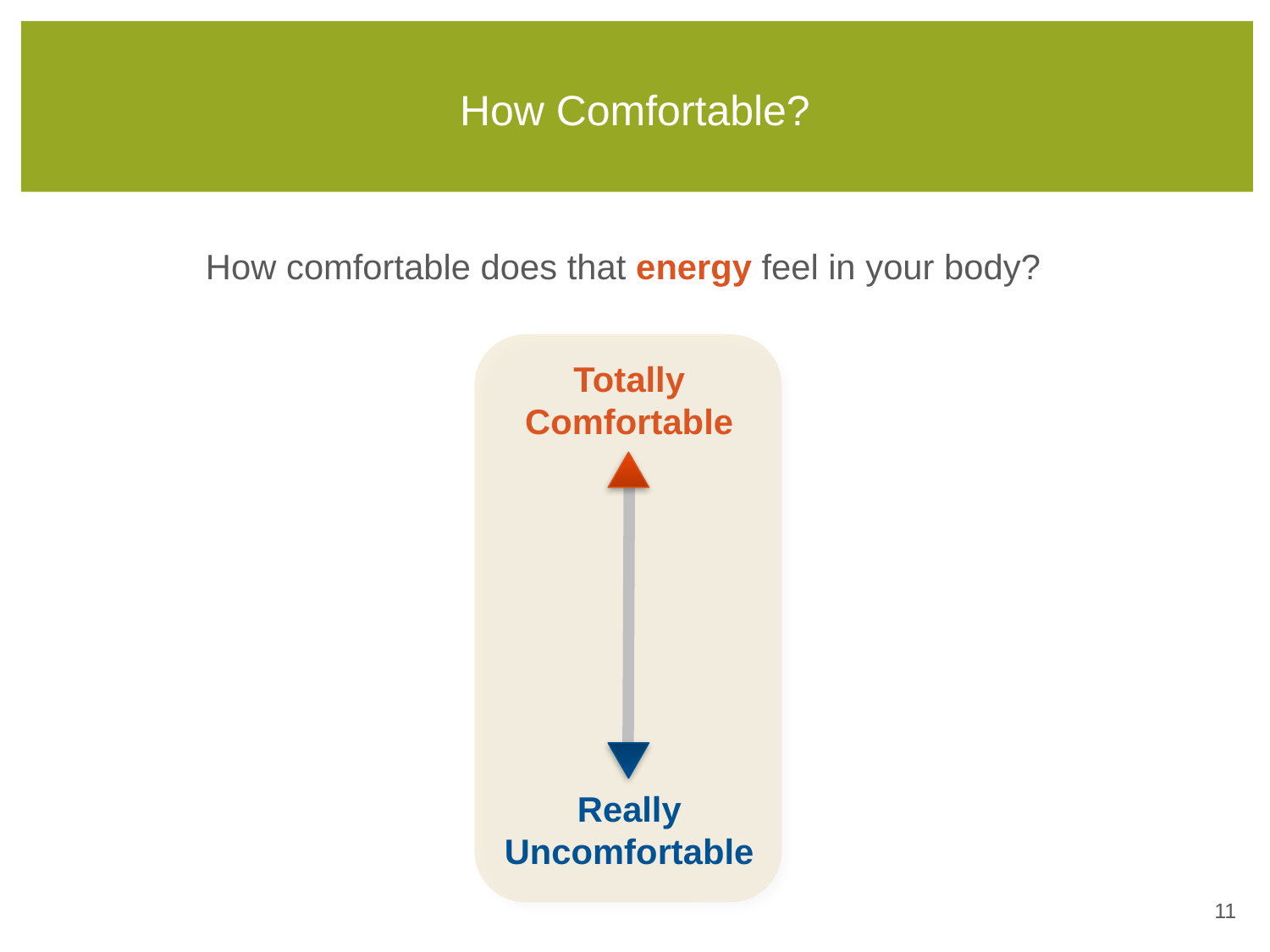

# How Comfortable?
How comfortable does that energy feel in your body?

Totally Comfortable

Really Uncomfortable
11